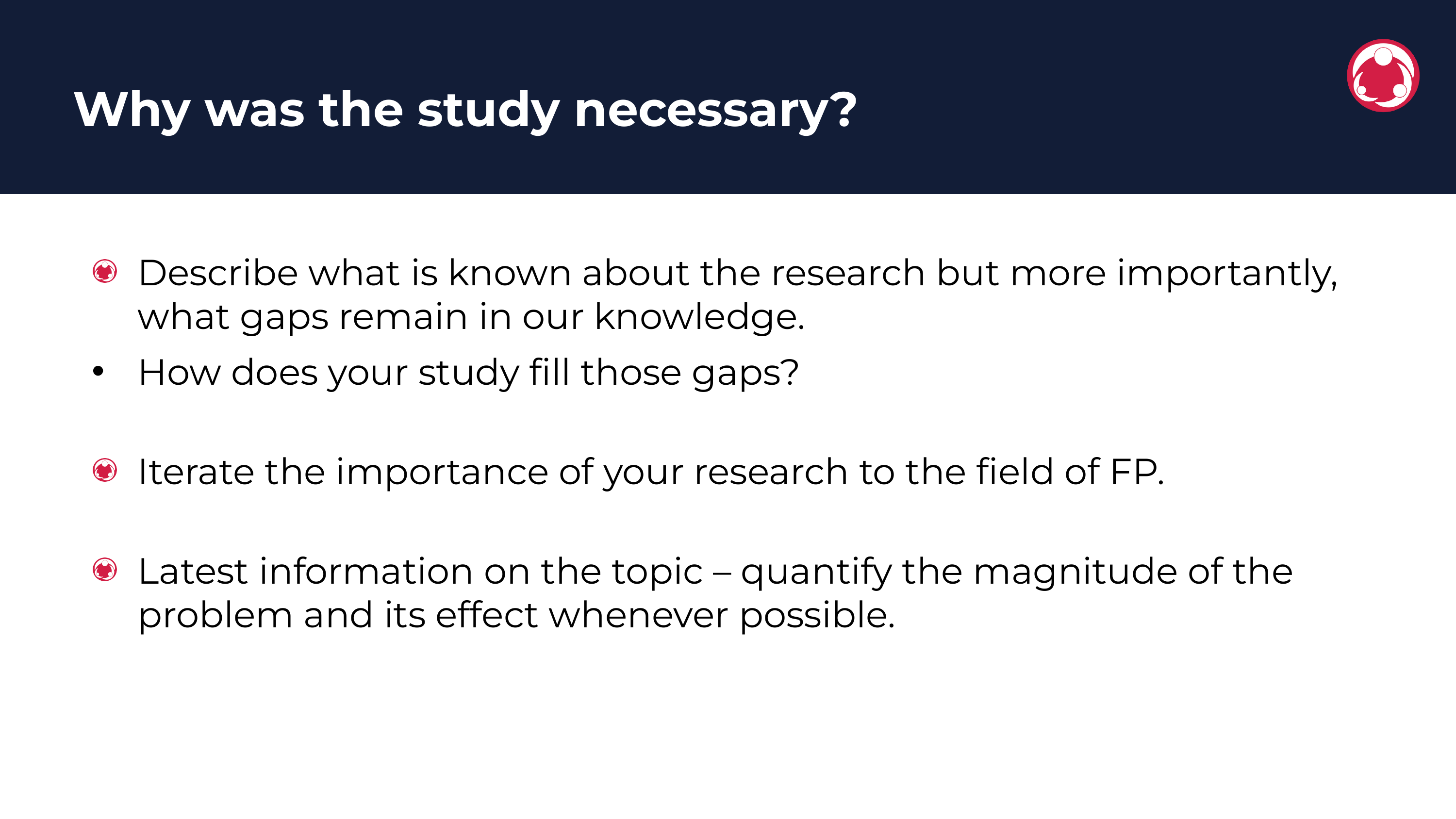

Why was the study necessary?
Describe what is known about the research but more importantly, what gaps remain in our knowledge.
How does your study fill those gaps?
Iterate the importance of your research to the field of FP.
Latest information on the topic – quantify the magnitude of the problem and its effect whenever possible.